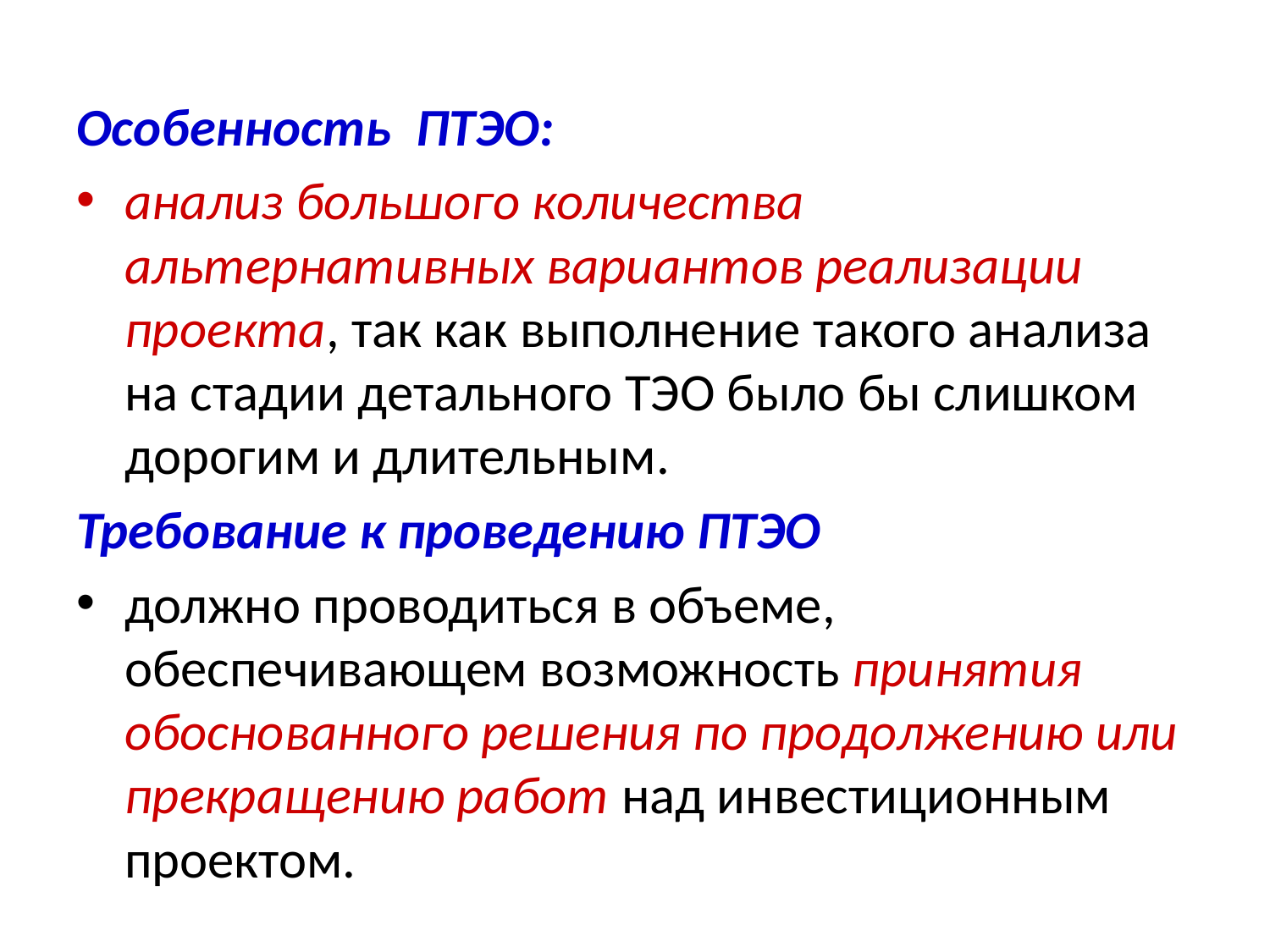

Особенность  ПТЭО:
анализ большого количества альтернативных вариантов реализации проекта, так как выполнение такого анализа на стадии детального ТЭО было бы слишком дорогим и длительным.
Требование к проведению ПТЭО
должно проводиться в объеме, обеспечивающем возможность принятия обоснованного решения по продолжению или прекращению работ над инвестиционным проектом.